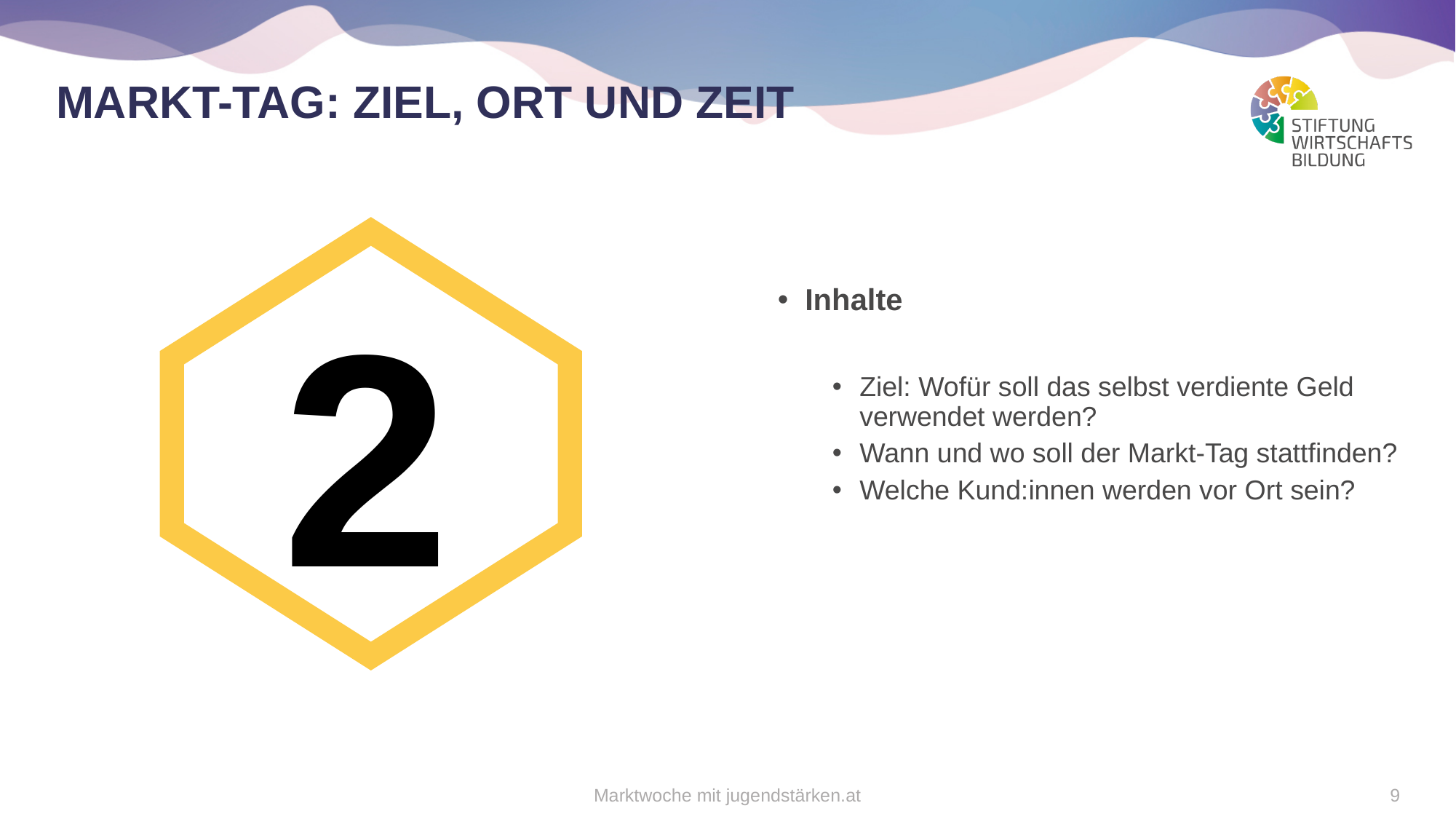

# Markt-tag: Ziel, ort und zeit
2

Inhalte

Ziel: Wofür soll das selbst verdiente Geld verwendet werden?
Wann und wo soll der Markt-Tag stattfinden?
Welche Kund:innen werden vor Ort sein?
Marktwoche mit jugendstärken.at
9